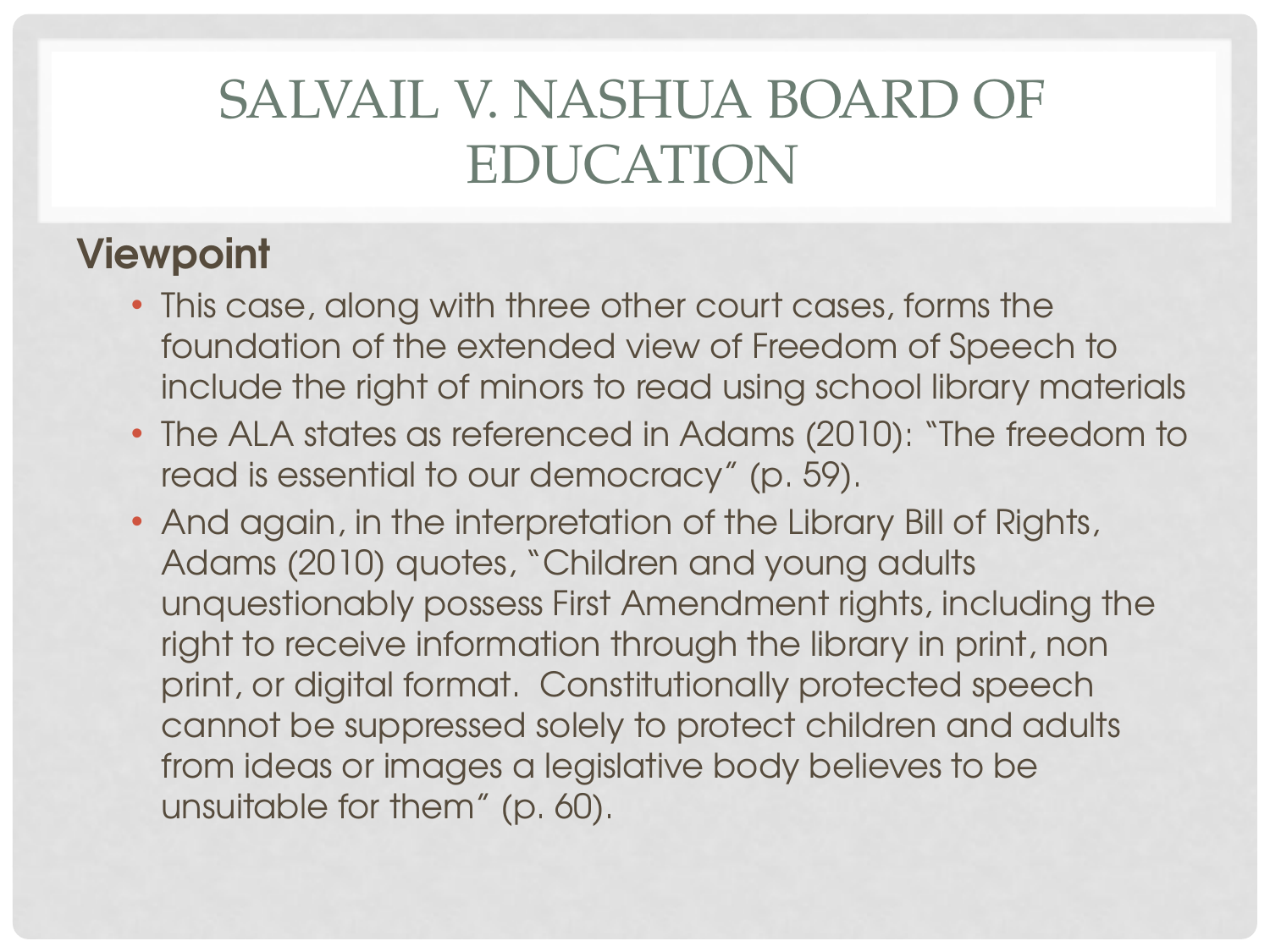

# Salvail v. Nashua Board of Education
Viewpoint
This case, along with three other court cases, forms the foundation of the extended view of Freedom of Speech to include the right of minors to read using school library materials
The ALA states as referenced in Adams (2010): “The freedom to read is essential to our democracy” (p. 59).
And again, in the interpretation of the Library Bill of Rights, Adams (2010) quotes, “Children and young adults unquestionably possess First Amendment rights, including the right to receive information through the library in print, non print, or digital format.  Constitutionally protected speech cannot be suppressed solely to protect children and adults from ideas or images a legislative body believes to be unsuitable for them” (p. 60).